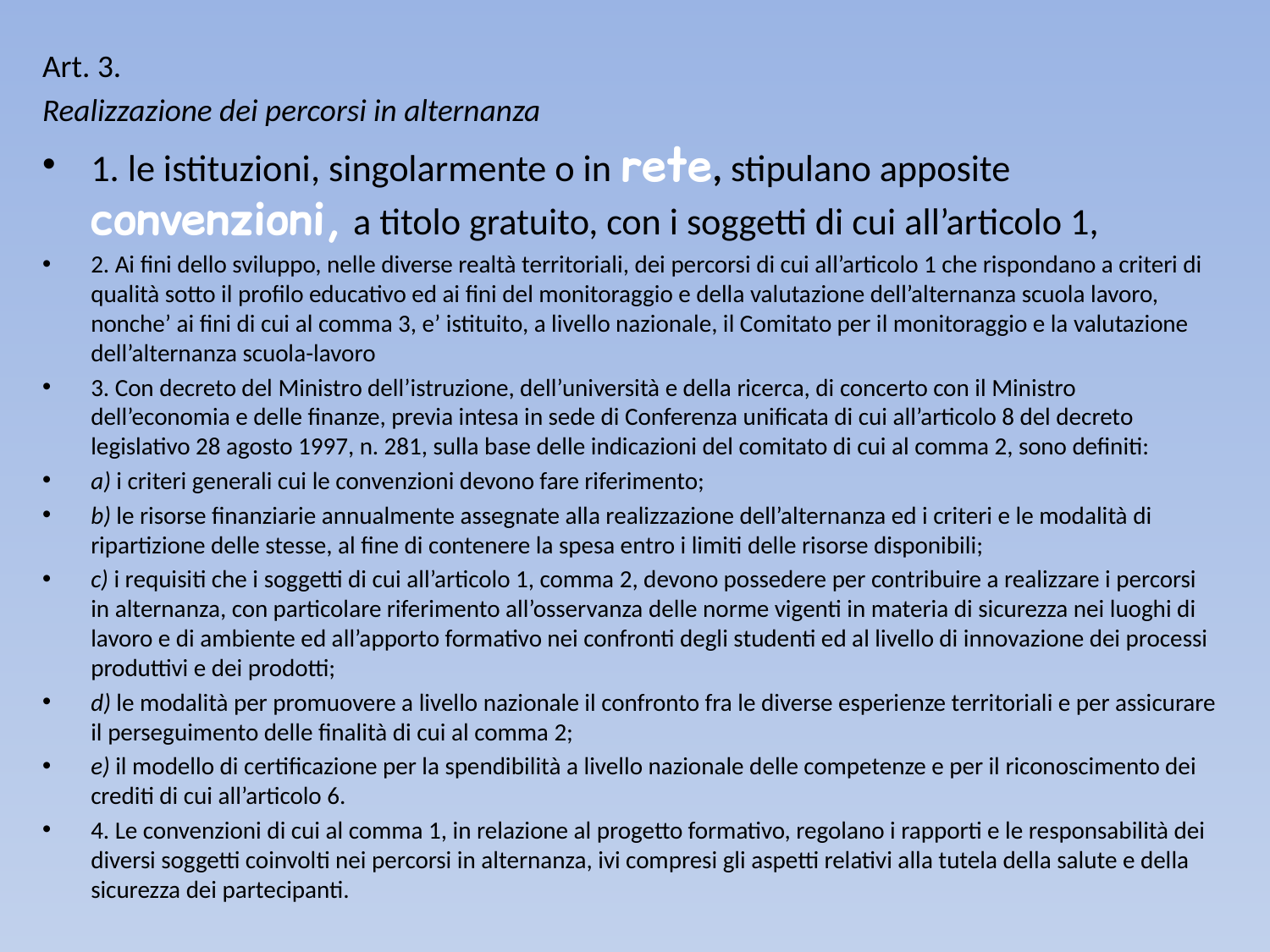

Art. 3.
Realizzazione dei percorsi in alternanza
1. le istituzioni, singolarmente o in rete, stipulano apposite convenzioni, a titolo gratuito, con i soggetti di cui all’articolo 1,
2. Ai fini dello sviluppo, nelle diverse realtà territoriali, dei percorsi di cui all’articolo 1 che rispondano a criteri di qualità sotto il profilo educativo ed ai fini del monitoraggio e della valutazione dell’alternanza scuola lavoro, nonche’ ai fini di cui al comma 3, e’ istituito, a livello nazionale, il Comitato per il monitoraggio e la valutazione dell’alternanza scuola-lavoro
3. Con decreto del Ministro dell’istruzione, dell’università e della ricerca, di concerto con il Ministro dell’economia e delle finanze, previa intesa in sede di Conferenza unificata di cui all’articolo 8 del decreto legislativo 28 agosto 1997, n. 281, sulla base delle indicazioni del comitato di cui al comma 2, sono definiti:
a) i criteri generali cui le convenzioni devono fare riferimento;
b) le risorse finanziarie annualmente assegnate alla realizzazione dell’alternanza ed i criteri e le modalità di ripartizione delle stesse, al fine di contenere la spesa entro i limiti delle risorse disponibili;
c) i requisiti che i soggetti di cui all’articolo 1, comma 2, devono possedere per contribuire a realizzare i percorsi in alternanza, con particolare riferimento all’osservanza delle norme vigenti in materia di sicurezza nei luoghi di lavoro e di ambiente ed all’apporto formativo nei confronti degli studenti ed al livello di innovazione dei processi produttivi e dei prodotti;
d) le modalità per promuovere a livello nazionale il confronto fra le diverse esperienze territoriali e per assicurare il perseguimento delle finalità di cui al comma 2;
e) il modello di certificazione per la spendibilità a livello nazionale delle competenze e per il riconoscimento dei crediti di cui all’articolo 6.
4. Le convenzioni di cui al comma 1, in relazione al progetto formativo, regolano i rapporti e le responsabilità dei diversi soggetti coinvolti nei percorsi in alternanza, ivi compresi gli aspetti relativi alla tutela della salute e della sicurezza dei partecipanti.